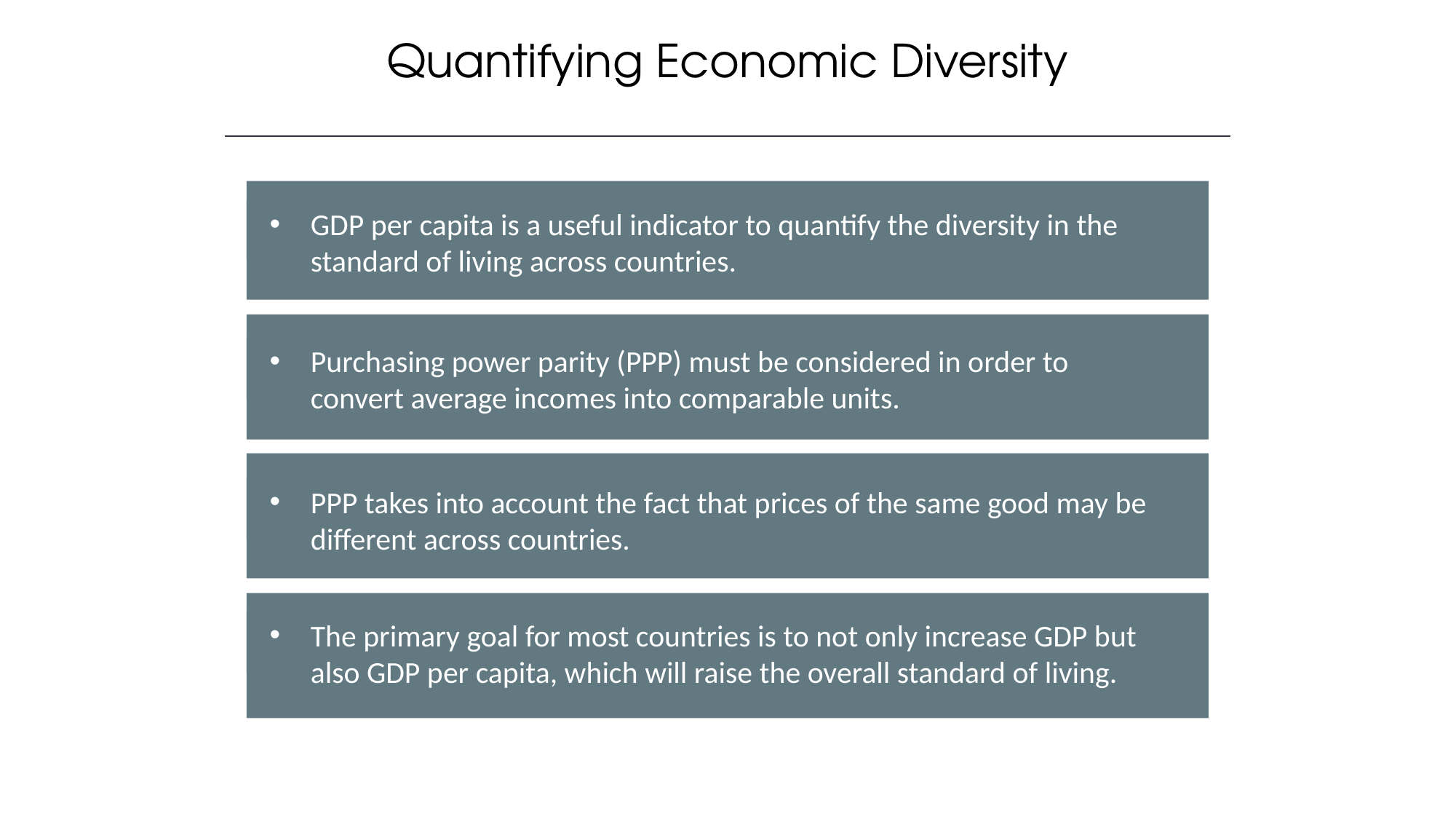

Quantifying Economic Diversity
HAWKES LEARNING

GDP per capita is a useful indicator to quantify the diversity in the standard of living across countries.

Purchasing power parity (PPP) must be considered in order to convert average incomes into comparable units.

PPP takes into account the fact that prices of the same good may be different across countries.
The CPI is subject to two types of bias: substitution bias and quality/new goods bias.

The primary goal for most countries is to not only increase GDP but also GDP per capita, which will raise the overall standard of living.
Both substitution bias and quality/new goods bias tend to overstate the negative impact of inflation on consumers.